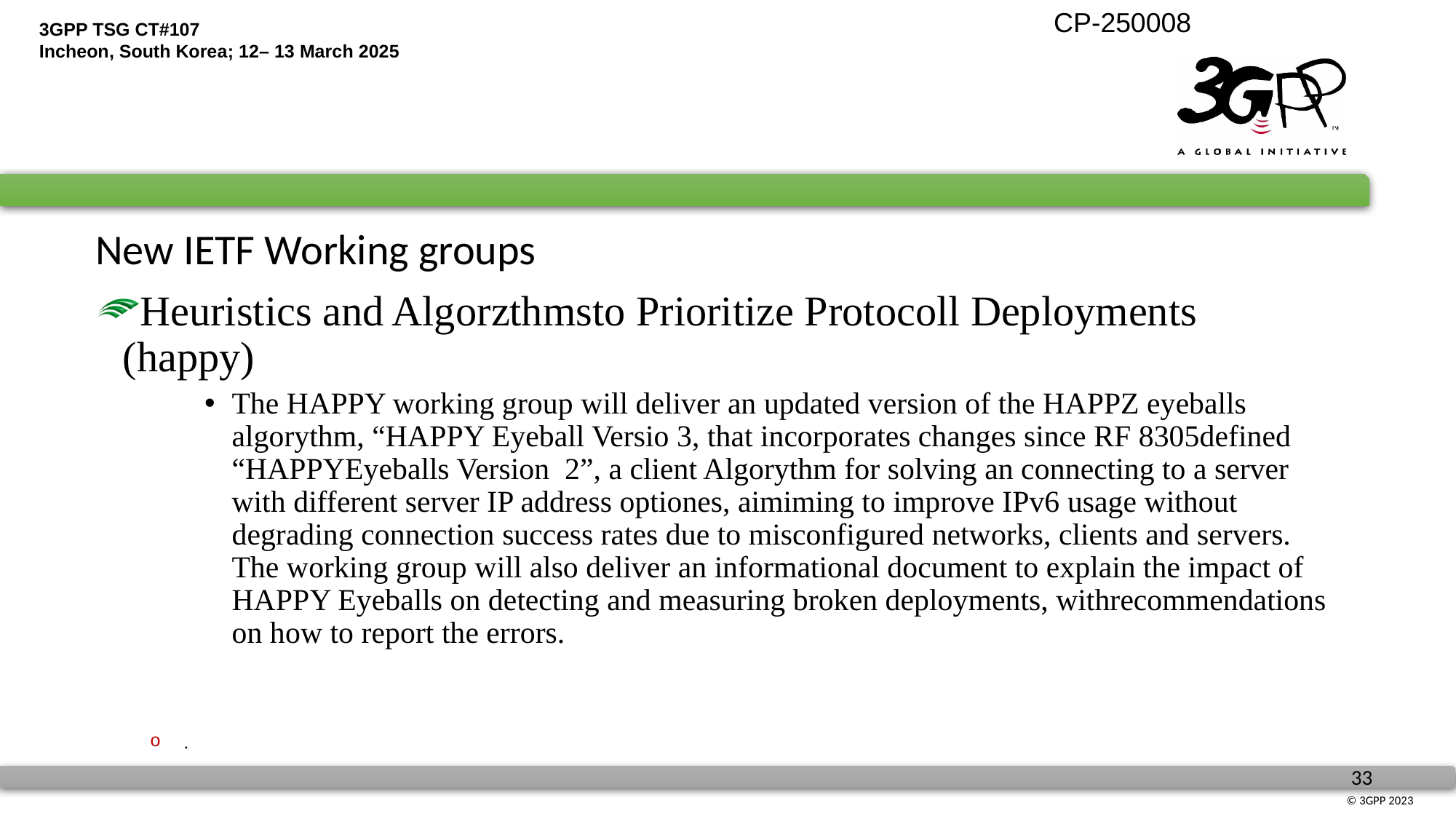

New IETF Working groups
Heuristics and Algorzthmsto Prioritize Protocoll Deployments (happy)
The HAPPY working group will deliver an updated version of the HAPPZ eyeballs algorythm, “HAPPY Eyeball Versio 3, that incorporates changes since RF 8305defined “HAPPYEyeballs Version  2”, a client Algorythm for solving an connecting to a server with different server IP address optiones, aimiming to improve IPv6 usage without degrading connection success rates due to misconfigured networks, clients and servers. The working group will also deliver an informational document to explain the impact of HAPPY Eyeballs on detecting and measuring broken deployments, withrecommendations on how to report the errors.

.